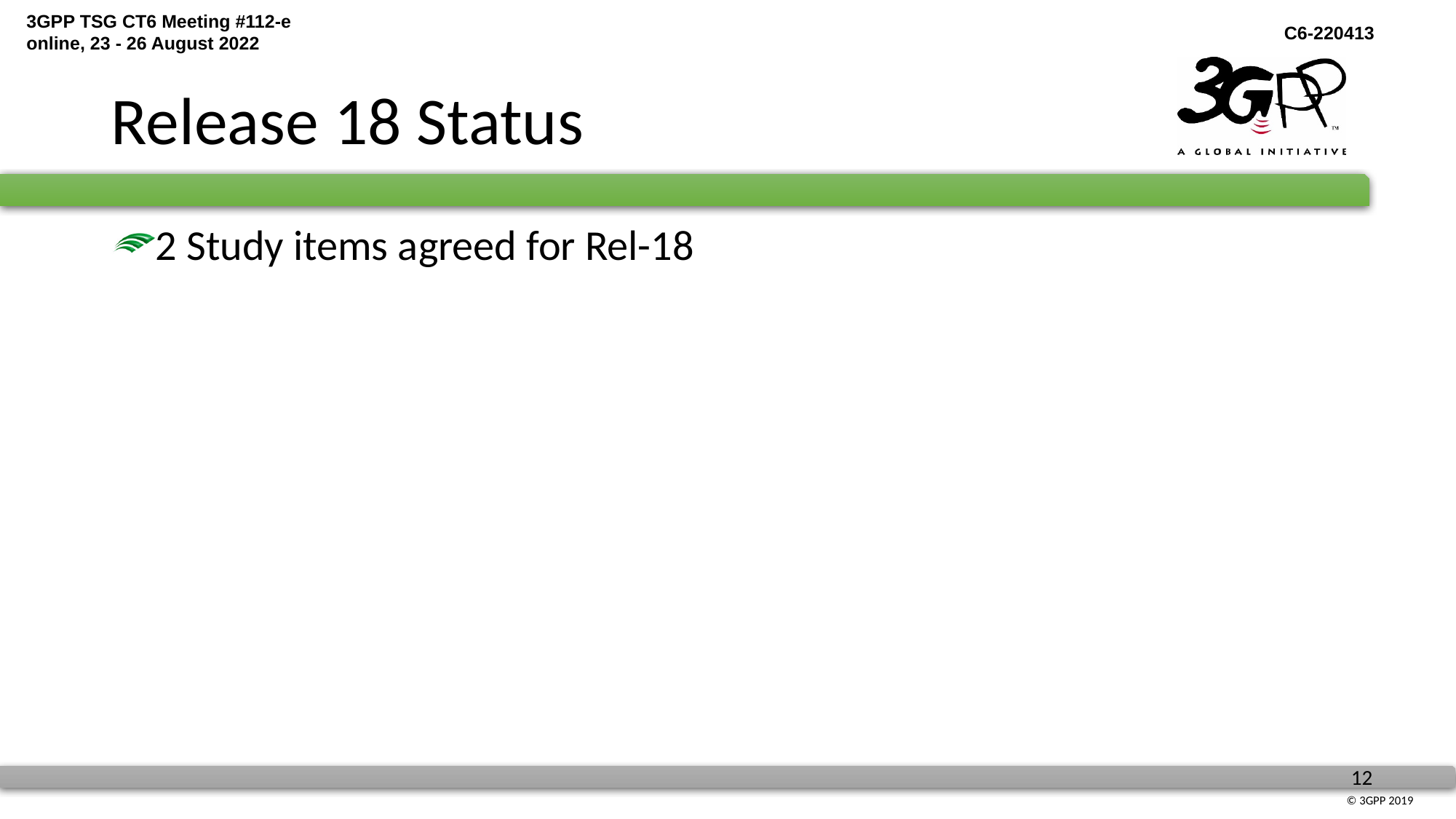

# Release 18 Status
2 Study items agreed for Rel-18